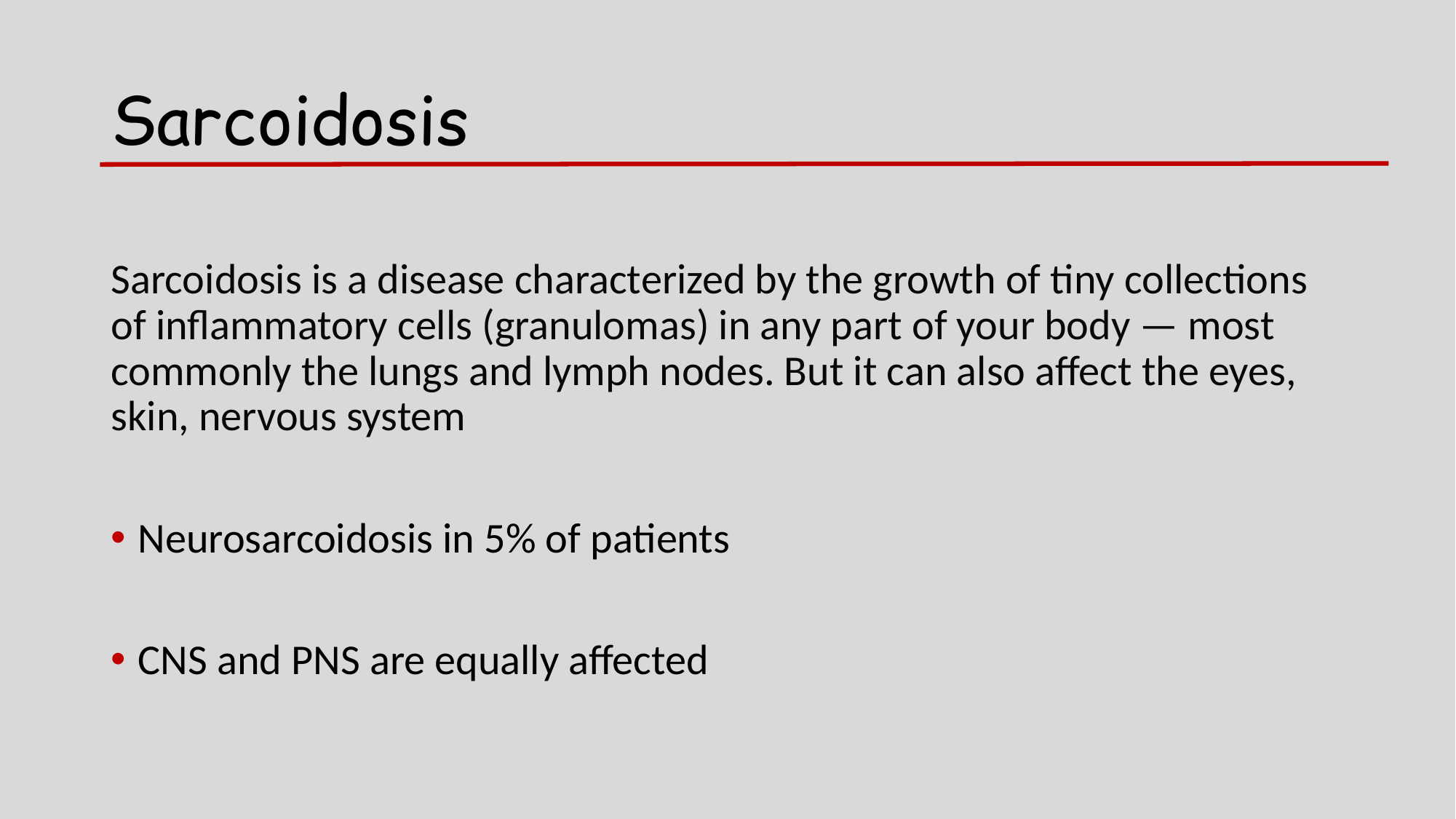

# Sarcoidosis
Sarcoidosis is a disease characterized by the growth of tiny collections of inflammatory cells (granulomas) in any part of your body — most commonly the lungs and lymph nodes. But it can also affect the eyes, skin, nervous system

Neurosarcoidosis in 5% of patients

CNS and PNS are equally affected